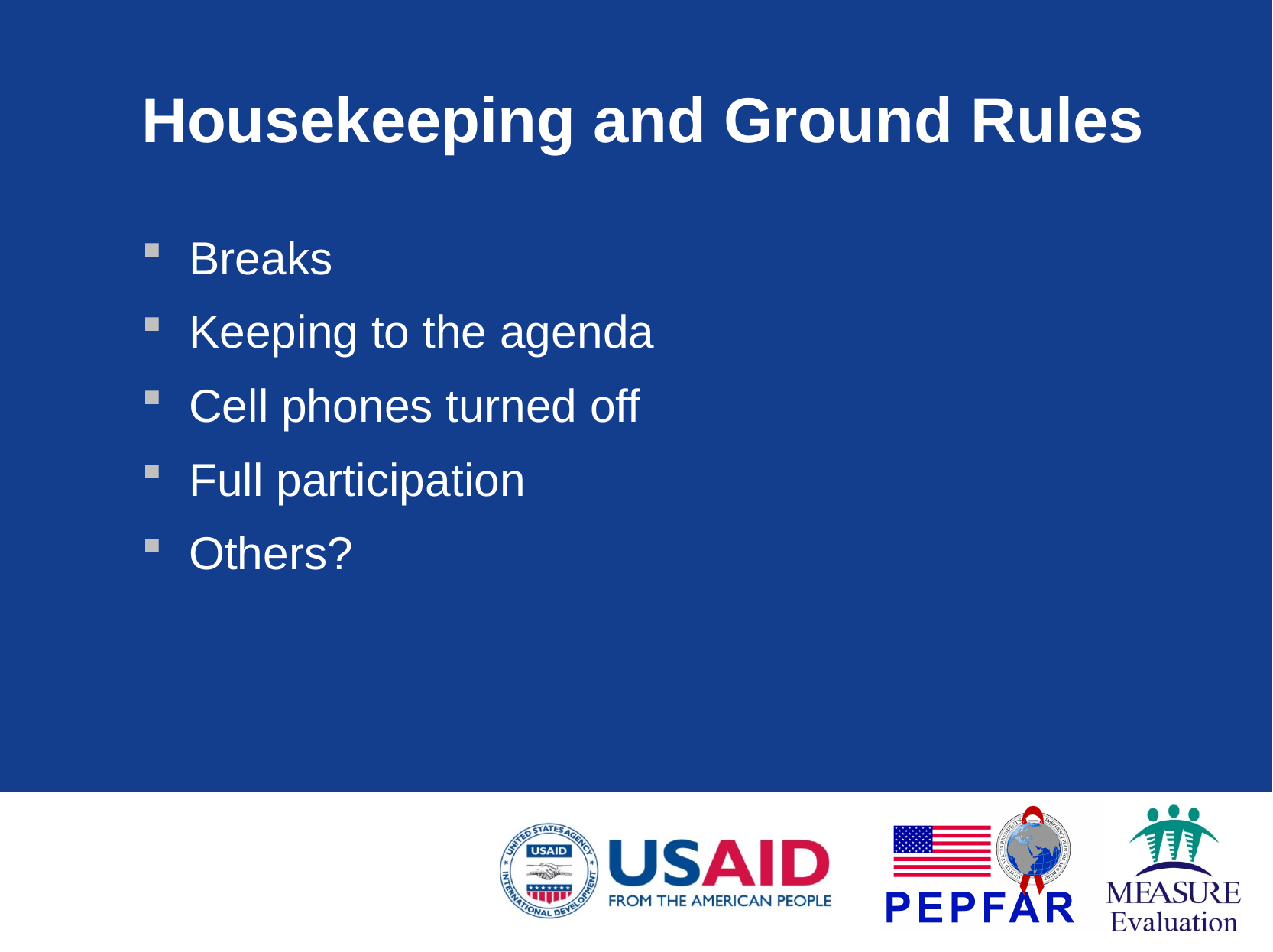

# Housekeeping and Ground Rules
Breaks
Keeping to the agenda
Cell phones turned off
Full participation
Others?